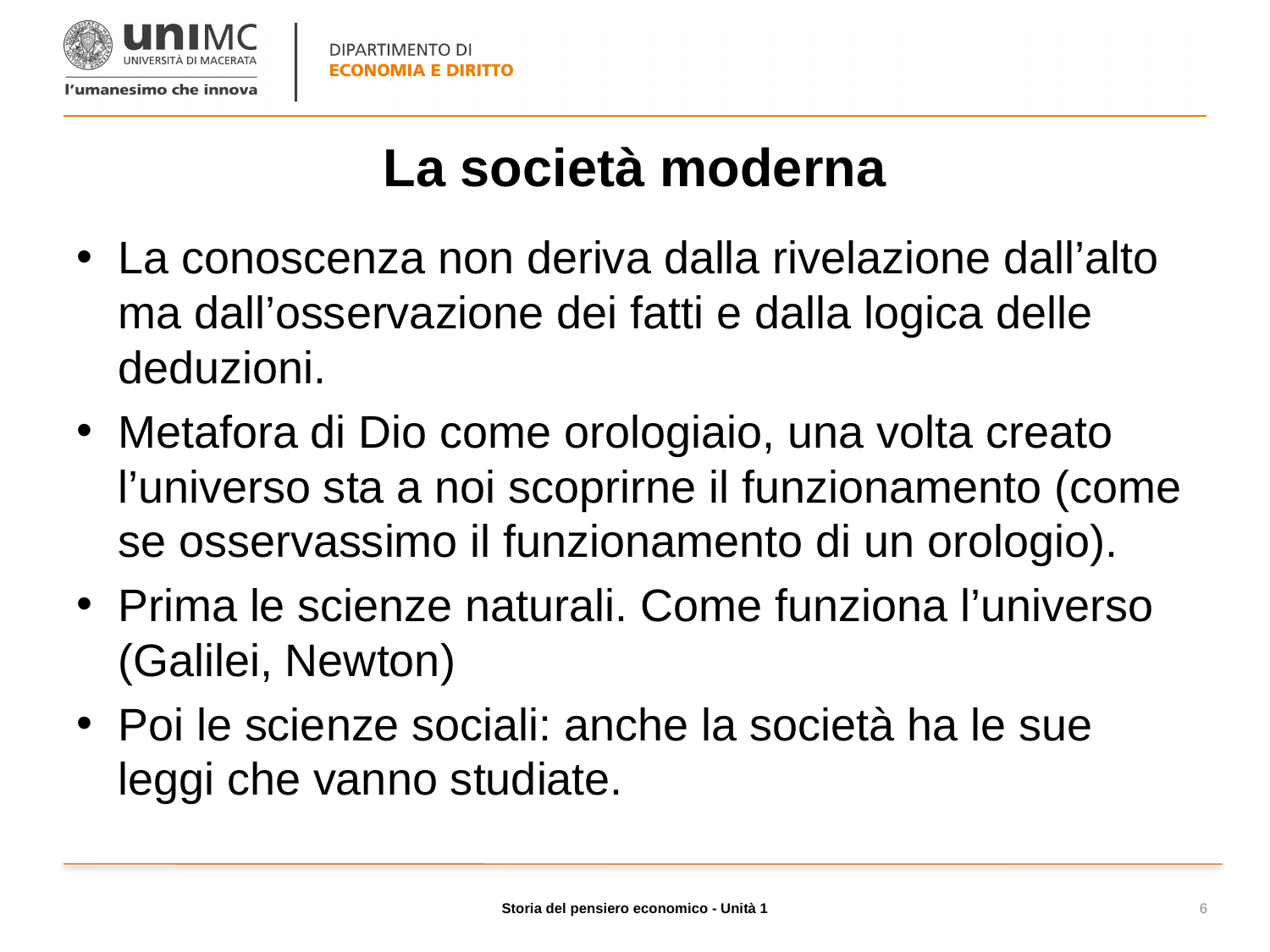

# La società moderna
La conoscenza non deriva dalla rivelazione dall’alto ma dall’osservazione dei fatti e dalla logica delle deduzioni.
Metafora di Dio come orologiaio, una volta creato l’universo sta a noi scoprirne il funzionamento (come se osservassimo il funzionamento di un orologio).
Prima le scienze naturali. Come funziona l’universo (Galilei, Newton)
Poi le scienze sociali: anche la società ha le sue leggi che vanno studiate.
Storia del pensiero economico - Unità 1
6